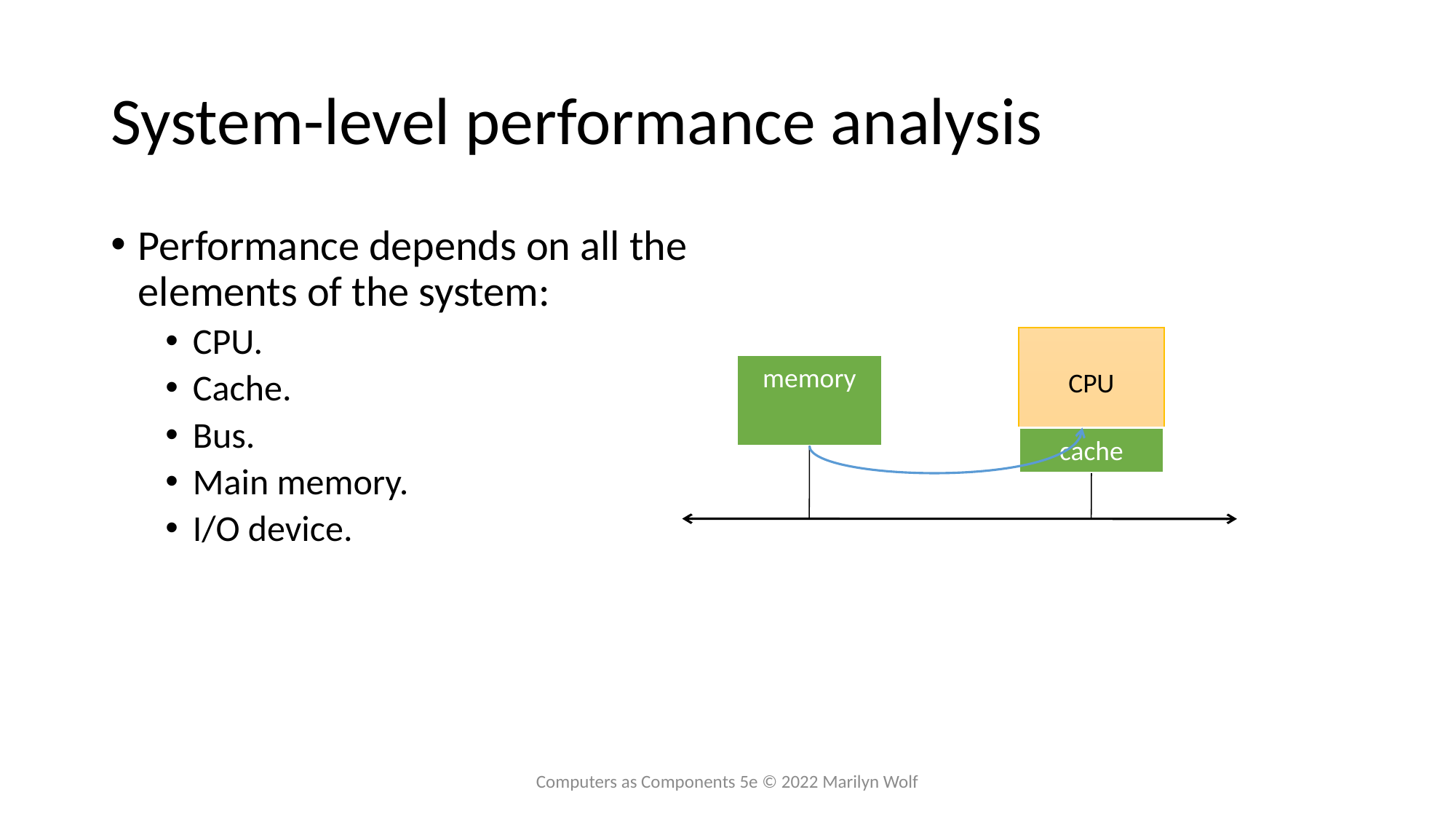

# System-level performance analysis
Performance depends on all the elements of the system:
CPU.
Cache.
Bus.
Main memory.
I/O device.

CPU
memory
cache
Computers as Components 5e © 2022 Marilyn Wolf